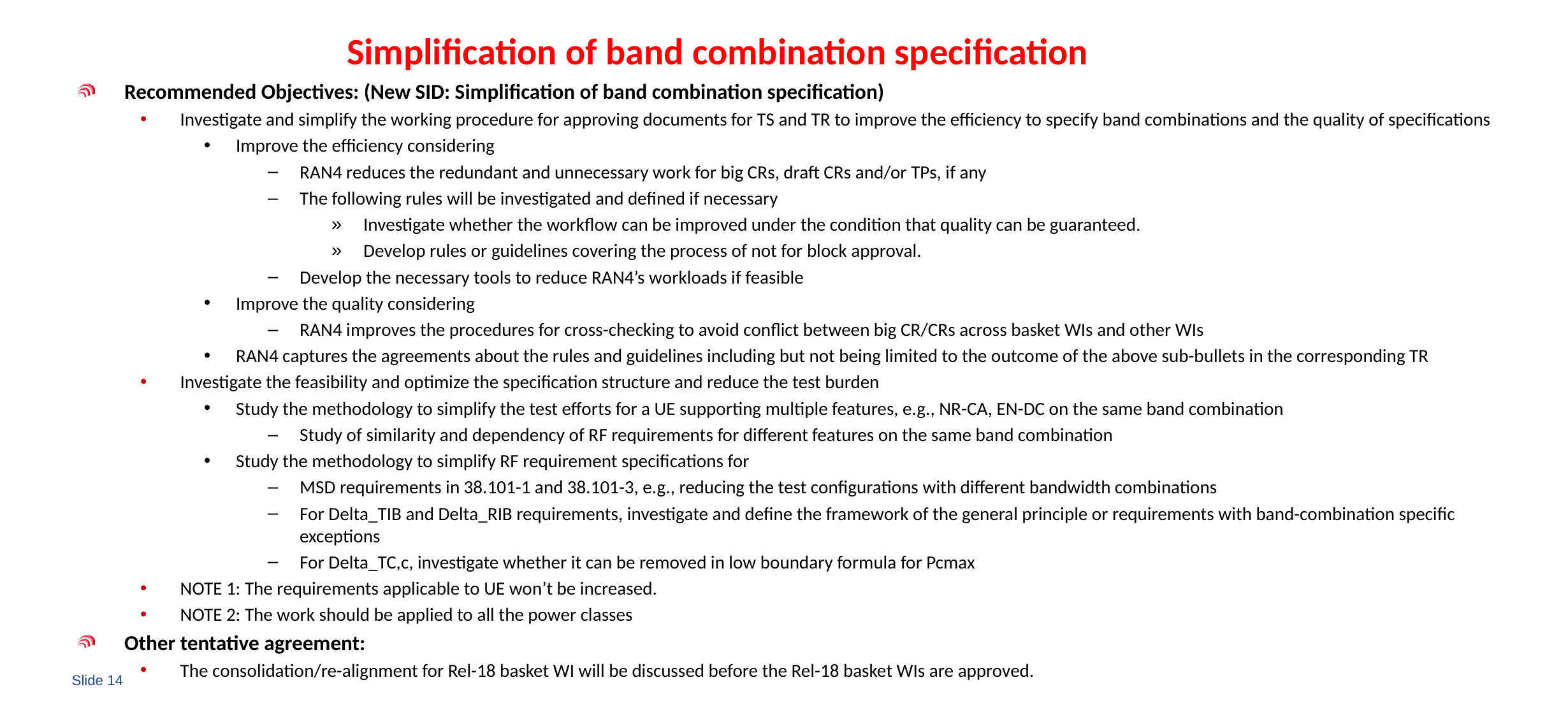

# Simplification of band combination specification
Recommended Objectives: (New SID: Simplification of band combination specification)
Investigate and simplify the working procedure for approving documents for TS and TR to improve the efficiency to specify band combinations and the quality of specifications
Improve the efficiency considering
RAN4 reduces the redundant and unnecessary work for big CRs, draft CRs and/or TPs, if any
The following rules will be investigated and defined if necessary
Investigate whether the workflow can be improved under the condition that quality can be guaranteed.
Develop rules or guidelines covering the process of not for block approval.
Develop the necessary tools to reduce RAN4’s workloads if feasible
Improve the quality considering
RAN4 improves the procedures for cross-checking to avoid conflict between big CR/CRs across basket WIs and other WIs
RAN4 captures the agreements about the rules and guidelines including but not being limited to the outcome of the above sub-bullets in the corresponding TR
Investigate the feasibility and optimize the specification structure and reduce the test burden
Study the methodology to simplify the test efforts for a UE supporting multiple features, e.g., NR-CA, EN-DC on the same band combination
Study of similarity and dependency of RF requirements for different features on the same band combination
Study the methodology to simplify RF requirement specifications for
MSD requirements in 38.101-1 and 38.101-3, e.g., reducing the test configurations with different bandwidth combinations
For Delta_TIB and Delta_RIB requirements, investigate and define the framework of the general principle or requirements with band-combination specific exceptions
For Delta_TC,c, investigate whether it can be removed in low boundary formula for Pcmax
NOTE 1: The requirements applicable to UE won’t be increased.
NOTE 2: The work should be applied to all the power classes
Other tentative agreement:
The consolidation/re-alignment for Rel-18 basket WI will be discussed before the Rel-18 basket WIs are approved.